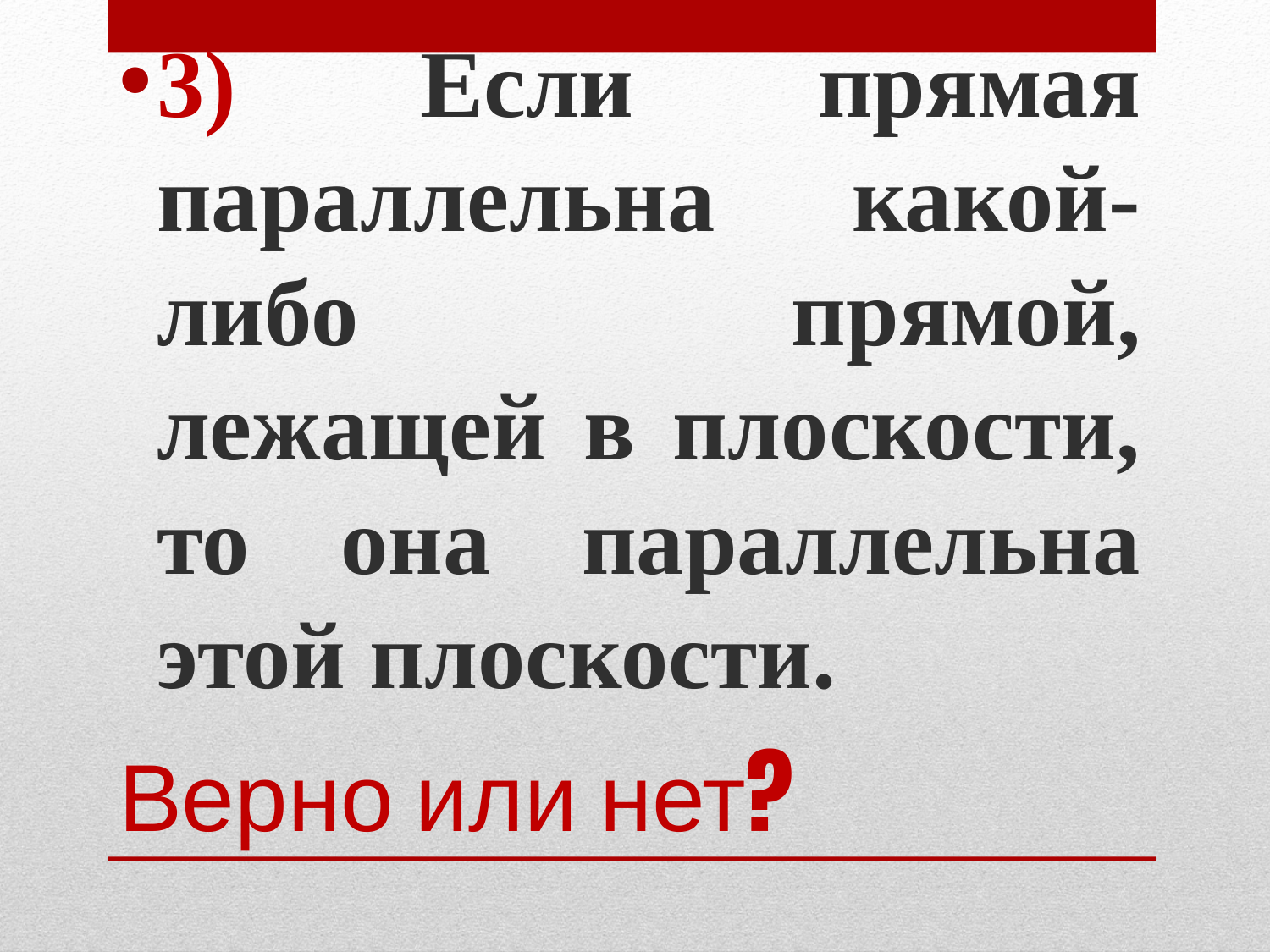

3) Если прямая параллельна какой-либо прямой, лежащей в плоскости, то она параллельна этой плоскости.
# Верно или нет?